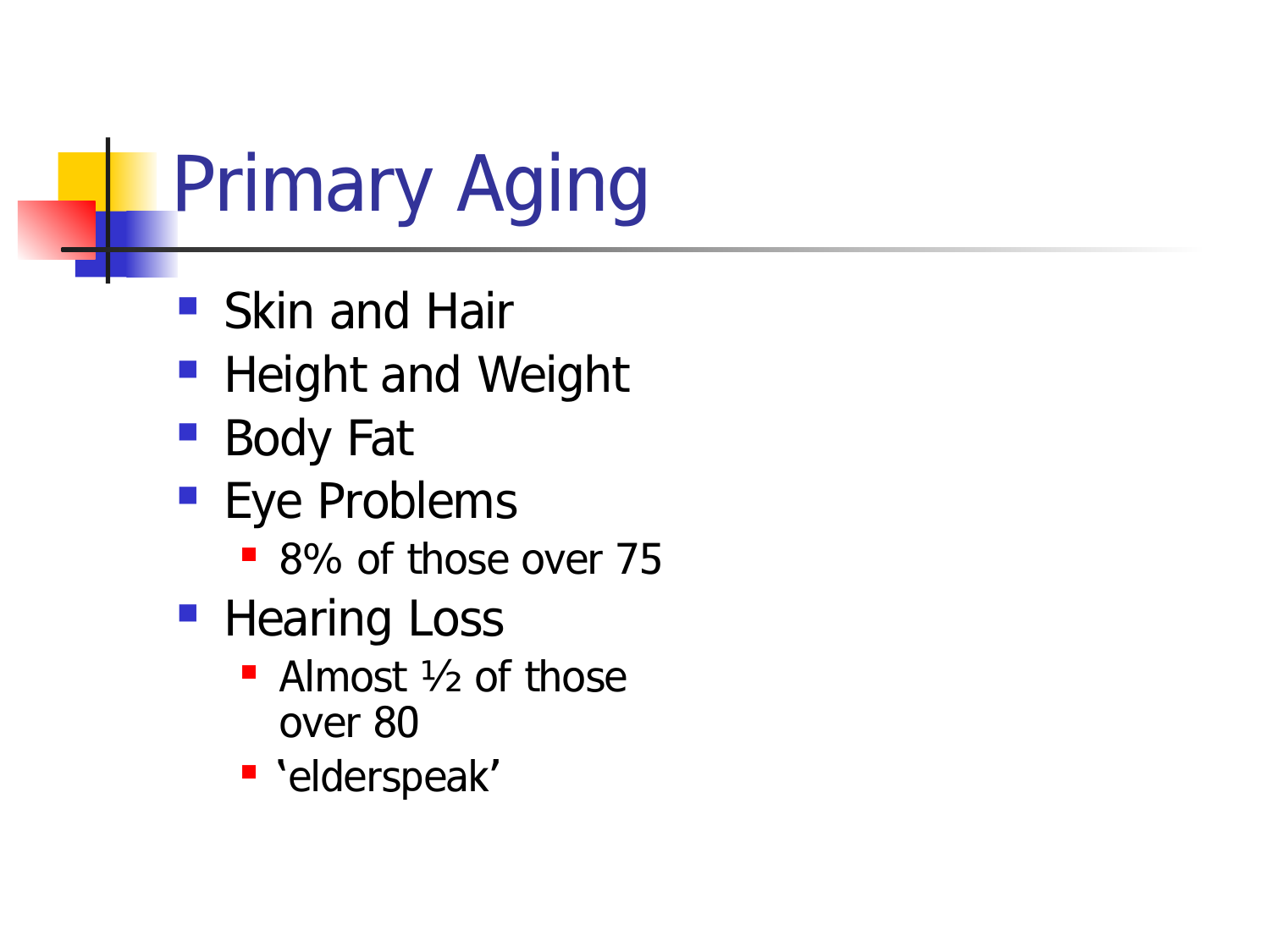

# Primary Aging
Skin and Hair
Height and Weight
Body Fat
Eye Problems
8% of those over 75
Hearing Loss
Almost ½ of those over 80
‘elderspeak’